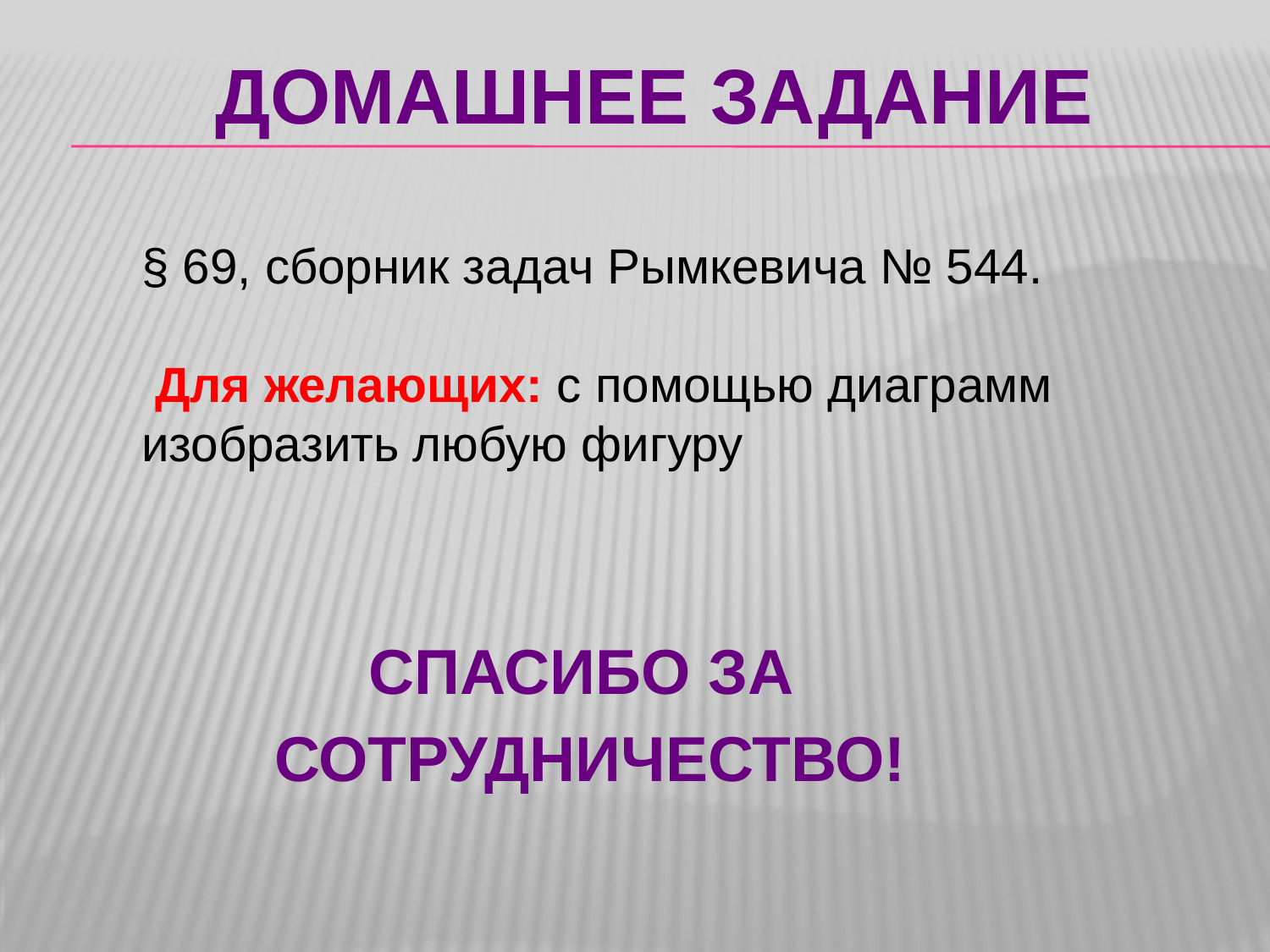

Домашнее задание
§ 69, сборник задач Рымкевича № 544.

 Для желающих: с помощью диаграмм изобразить любую фигуру
Спасибо за
сотрудничество!